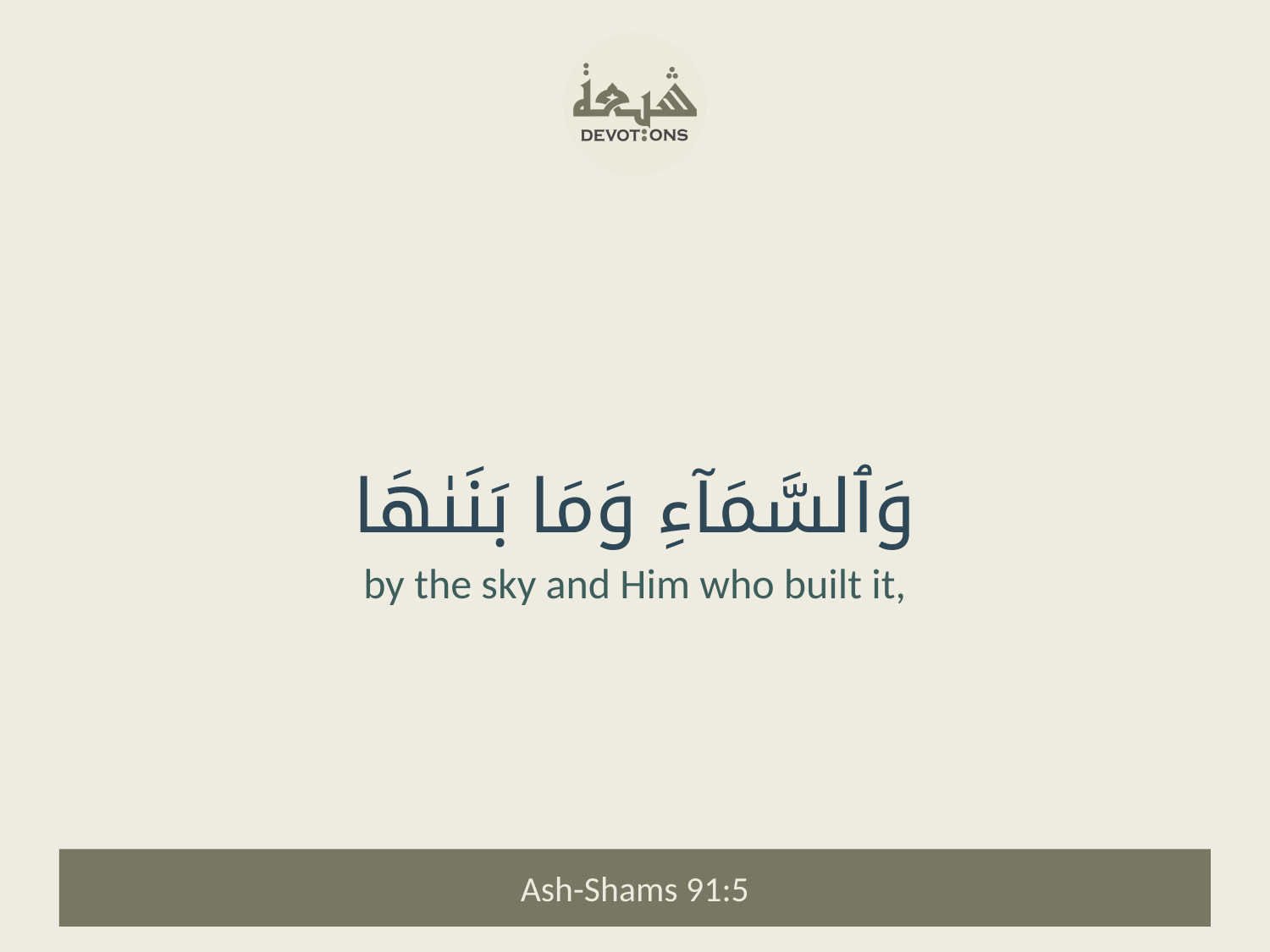

وَٱلسَّمَآءِ وَمَا بَنَىٰهَا
by the sky and Him who built it,
Ash-Shams 91:5